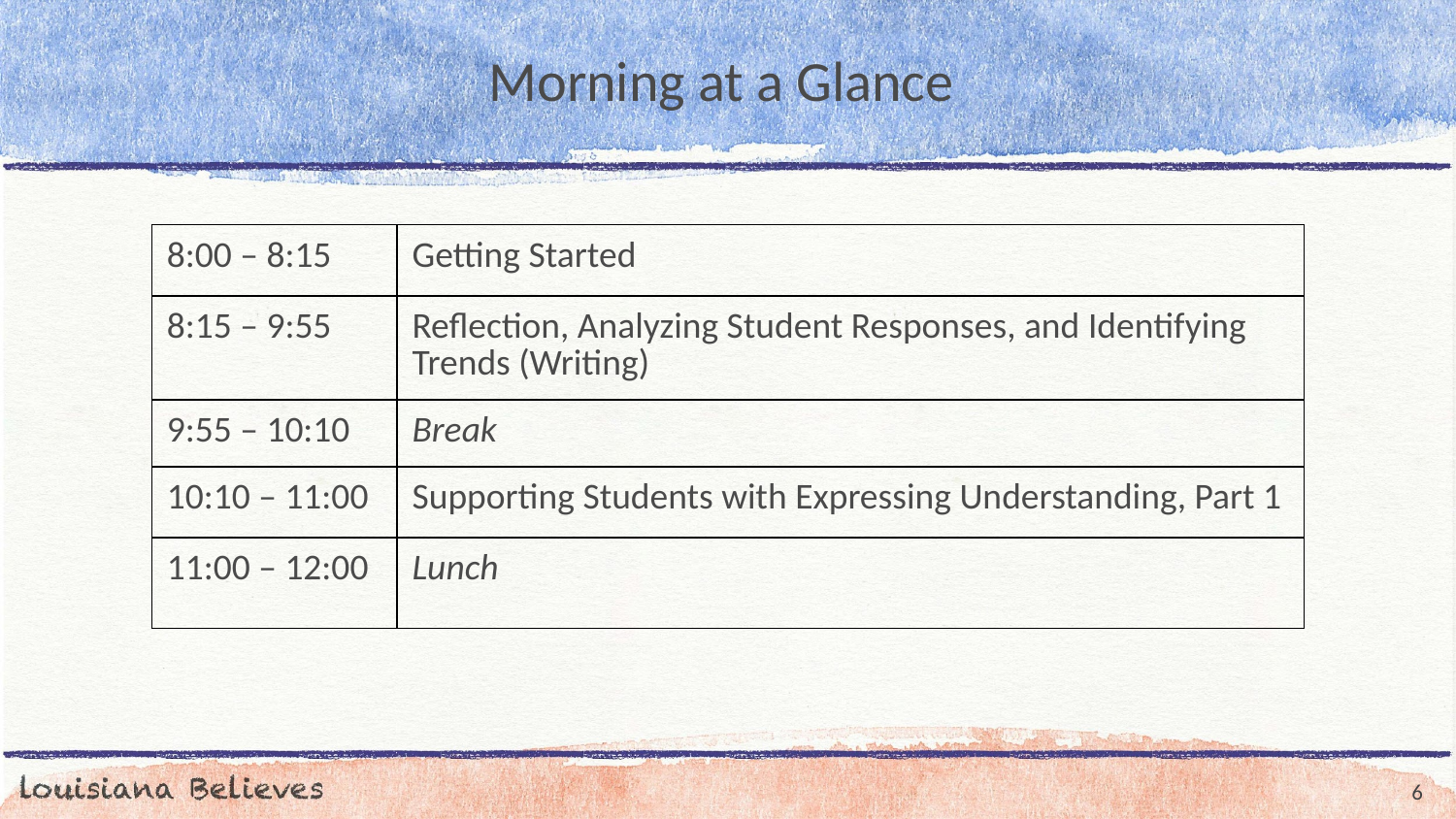

# Morning at a Glance
| 8:00 – 8:15 | Getting Started |
| --- | --- |
| 8:15 – 9:55 | Reflection, Analyzing Student Responses, and Identifying Trends (Writing) |
| 9:55 – 10:10 | Break |
| 10:10 – 11:00 | Supporting Students with Expressing Understanding, Part 1 |
| 11:00 – 12:00 | Lunch |